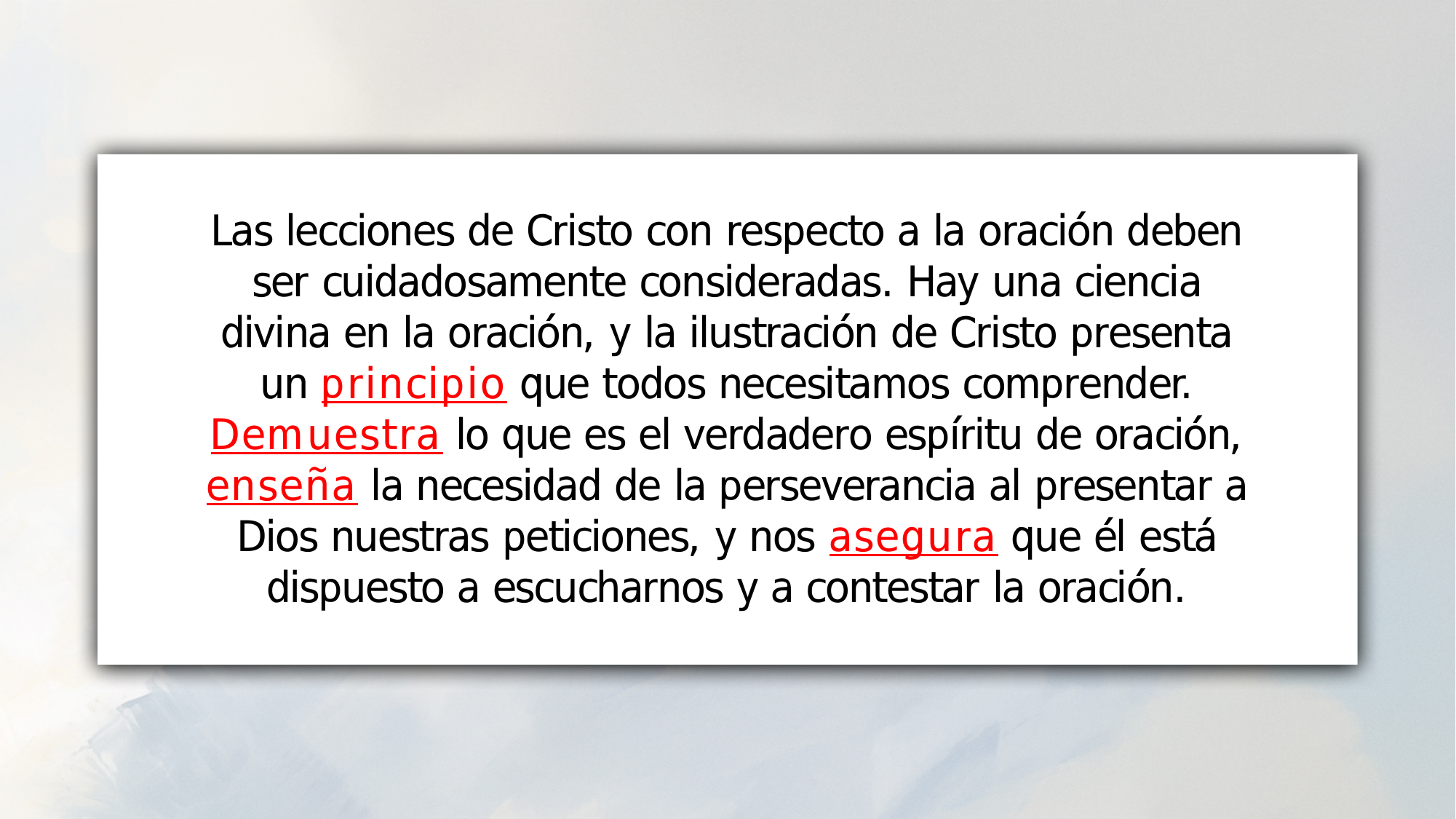

Las lecciones de Cristo con respecto a la oración deben ser cuidadosamente consideradas. Hay una ciencia divina en la oración, y la ilustración de Cristo presenta un principio que todos necesitamos comprender. Demuestra lo que es el verdadero espíritu de oración, enseña la necesidad de la perseverancia al presentar a Dios nuestras peticiones, y nos asegura que él está dispuesto a escucharnos y a contestar la oración.